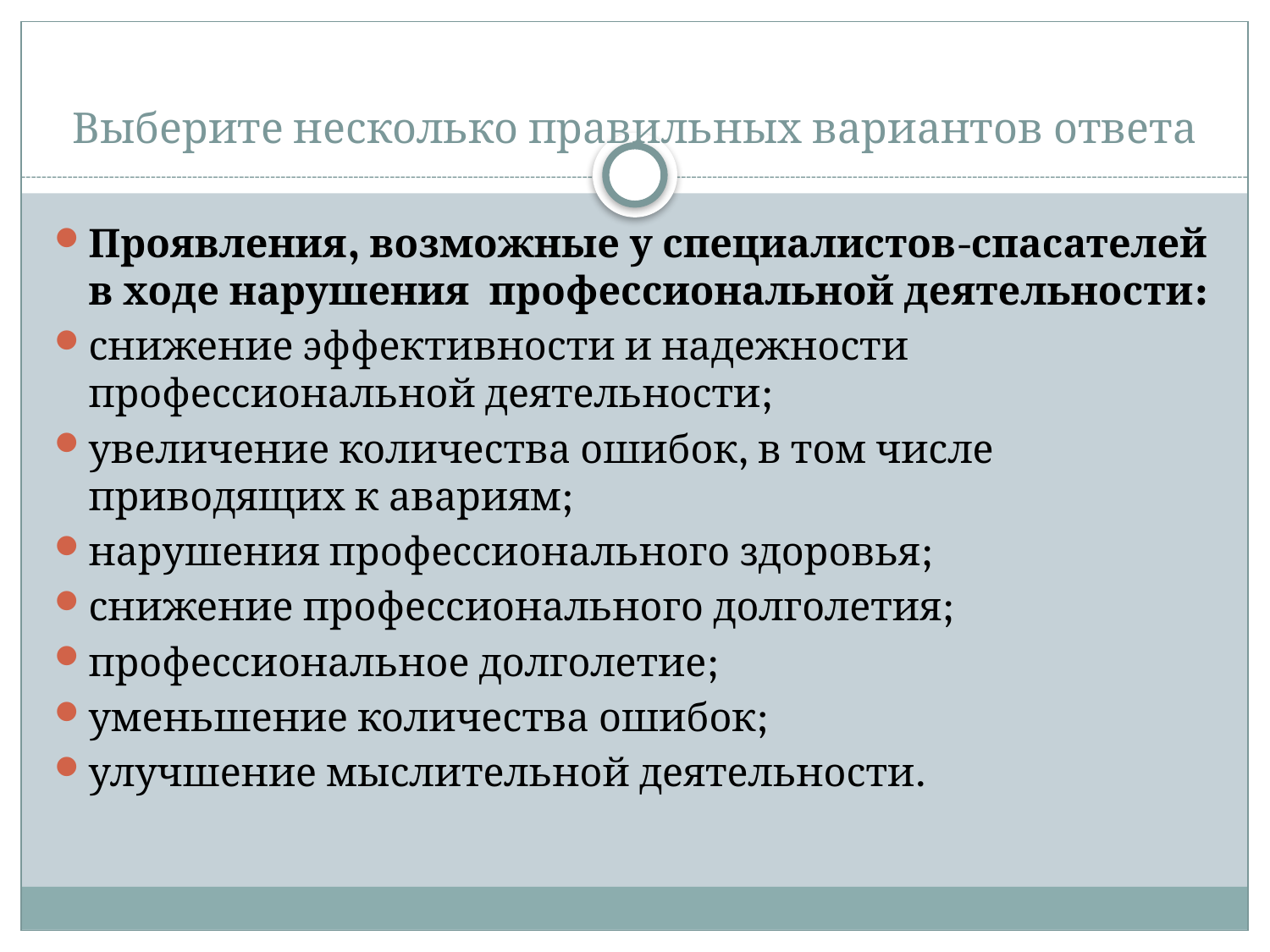

# Выберите несколько правильных вариантов ответа
Проявления, возможные у специалистов-спасателей в ходе нарушения  профессиональной деятельности:
снижение эффективности и надежности профессиональной деятельности;
увеличение количества ошибок, в том числе приводящих к авариям;
нарушения профессионального здоровья;
снижение профессионального долголетия;
профессиональное долголетие;
уменьшение количества ошибок;
улучшение мыслительной деятельности.